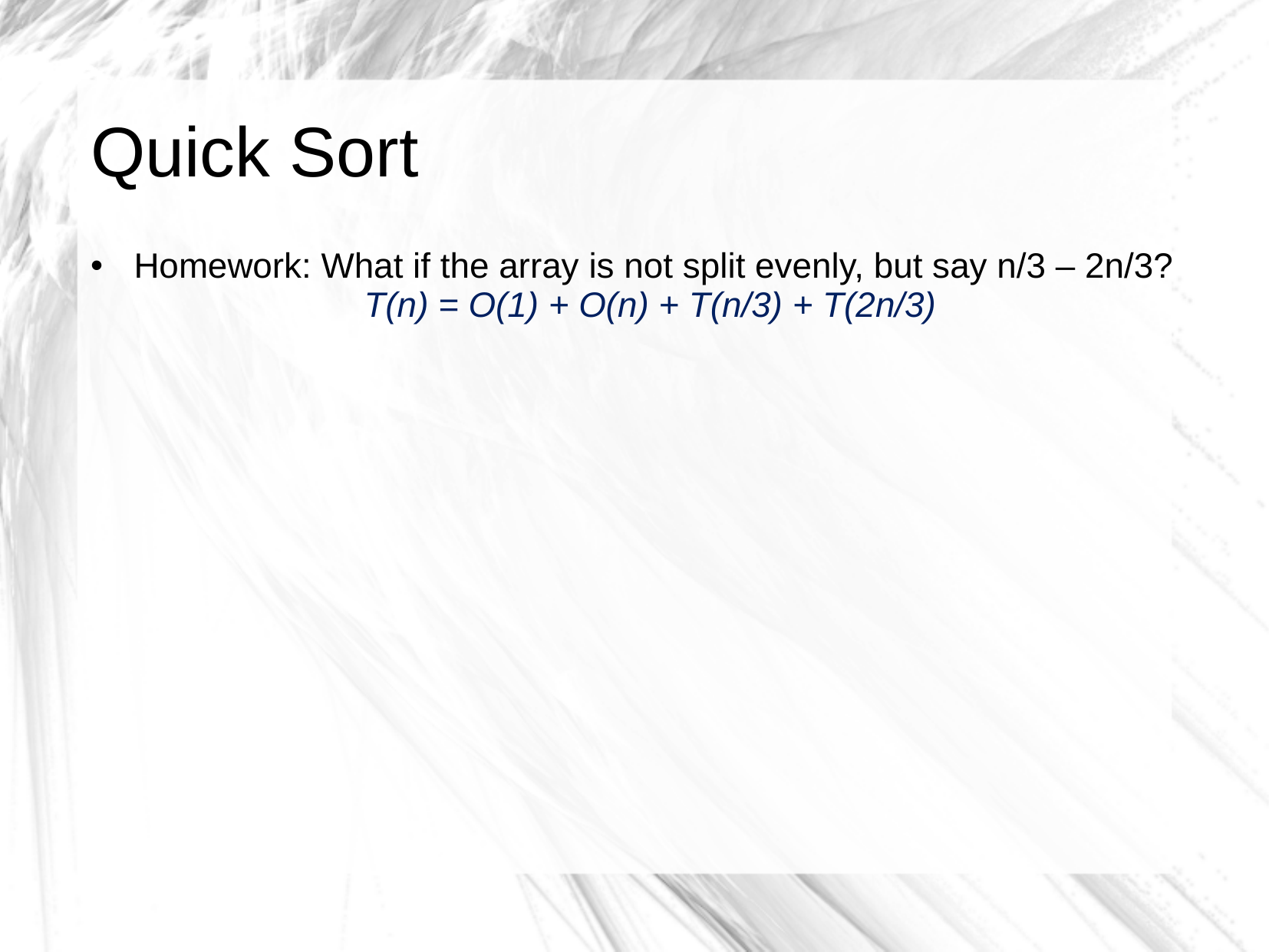

# Quick Sort
Homework: What if the array is not split evenly, but say n/3 – 2n/3?
		T(n) = O(1) + O(n) + T(n/3) + T(2n/3)